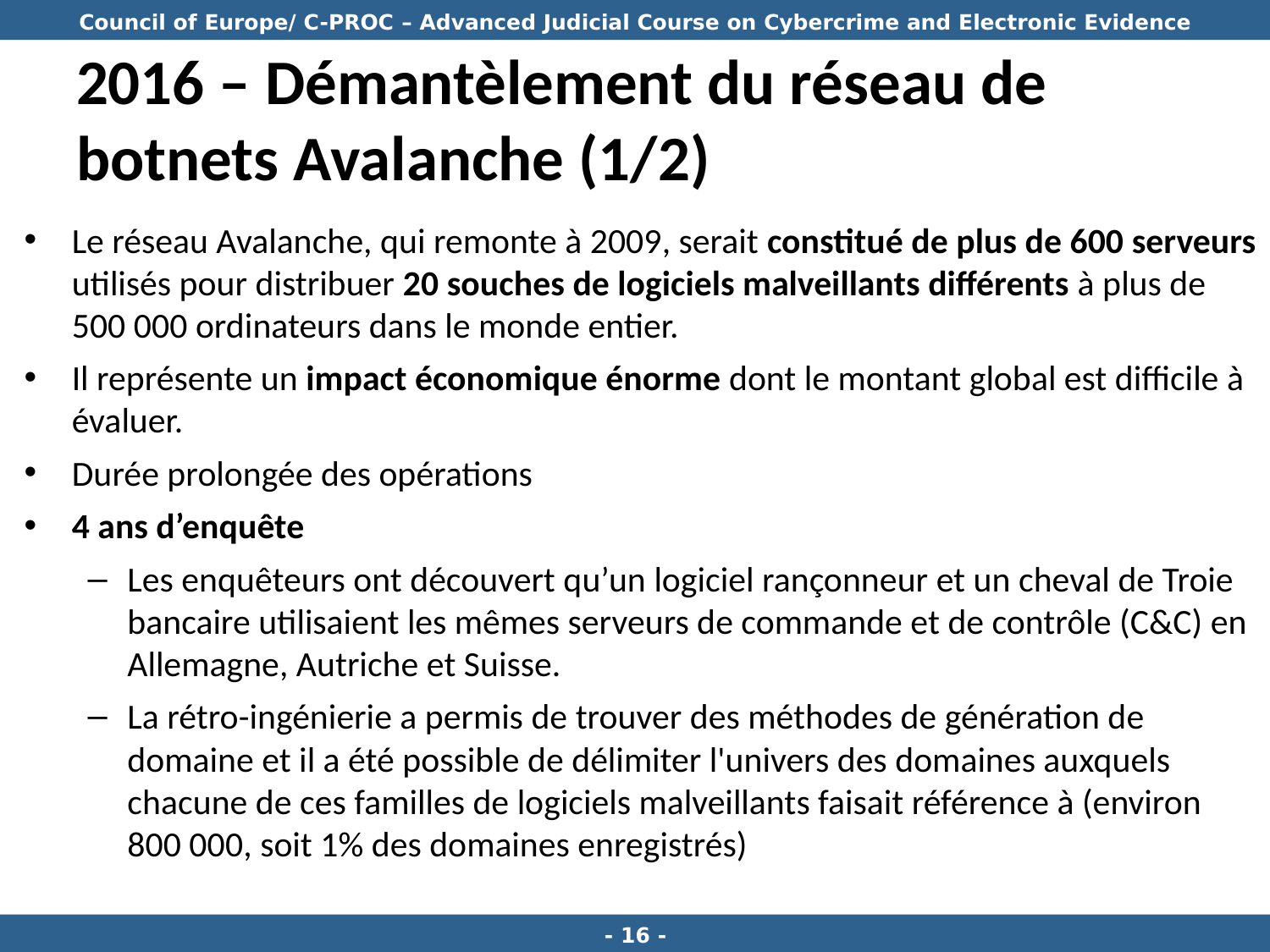

# 2016 – Démantèlement du réseau de botnets Avalanche (1/2)
Le réseau Avalanche, qui remonte à 2009, serait constitué de plus de 600 serveurs utilisés pour distribuer 20 souches de logiciels malveillants différents à plus de 500 000 ordinateurs dans le monde entier.
Il représente un impact économique énorme dont le montant global est difficile à évaluer.
Durée prolongée des opérations
4 ans d’enquête
Les enquêteurs ont découvert qu’un logiciel rançonneur et un cheval de Troie bancaire utilisaient les mêmes serveurs de commande et de contrôle (C&C) en Allemagne, Autriche et Suisse.
La rétro-ingénierie a permis de trouver des méthodes de génération de domaine et il a été possible de délimiter l'univers des domaines auxquels chacune de ces familles de logiciels malveillants faisait référence à (environ 800 000, soit 1% des domaines enregistrés)